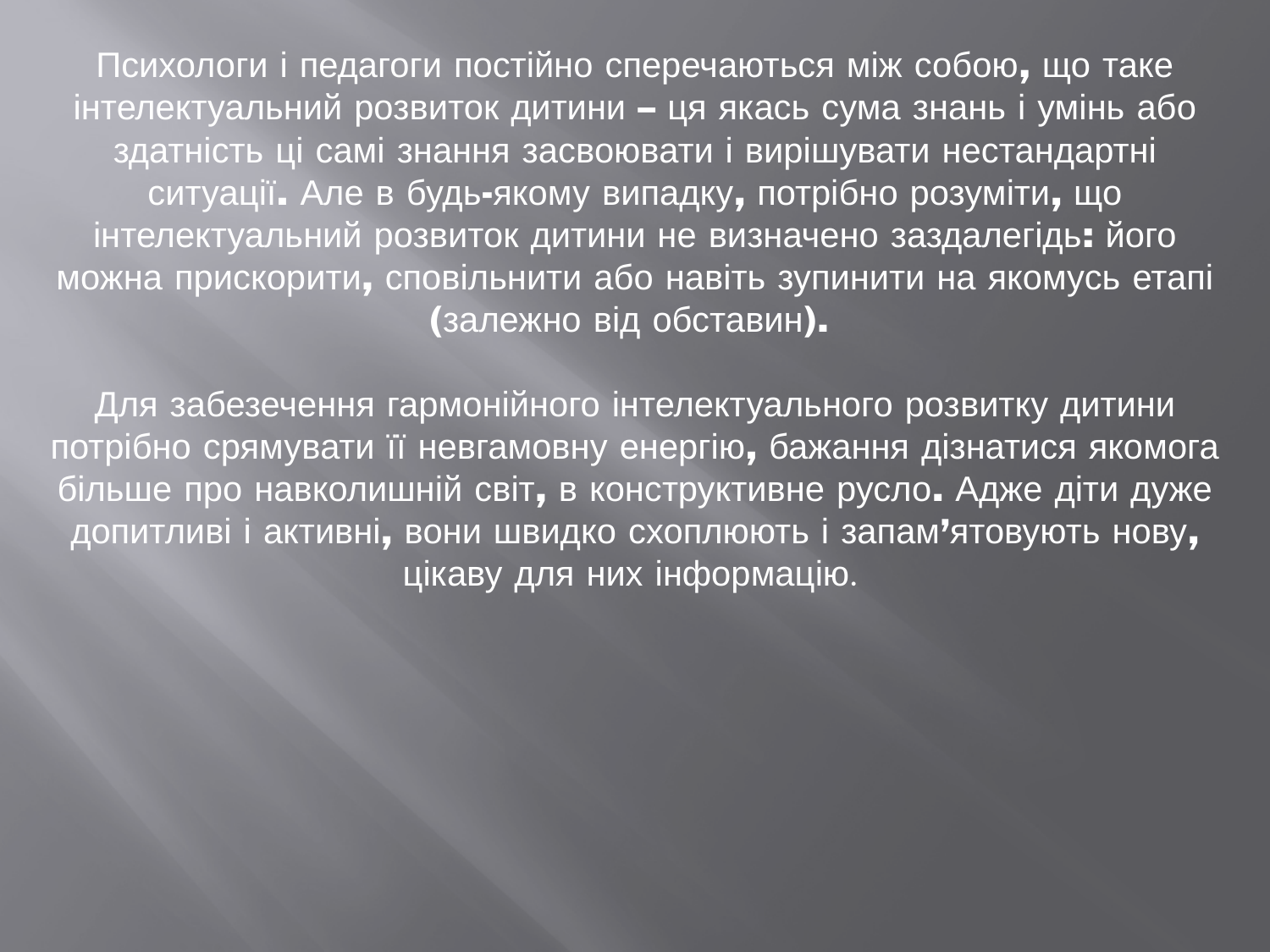

Психологи і педагоги постійно сперечаються між собою, що таке інтелектуальний розвиток дитини – ця якась сума знань і умінь або здатність ці самі знання засвоювати і вирішувати нестандартні ситуації. Але в будь-якому випадку, потрібно розуміти, що інтелектуальний розвиток дитини не визначено заздалегідь: його можна прискорити, сповільнити або навіть зупинити на якомусь етапі (залежно від обставин).
Для забезечення гармонійного інтелектуального розвитку дитини потрібно срямувати її невгамовну енергію, бажання дізнатися якомога більше про навколишній світ, в конструктивне русло. Адже діти дуже допитливі і активні, вони швидко схоплюють і запам’ятовують нову, цікаву для них інформацію.